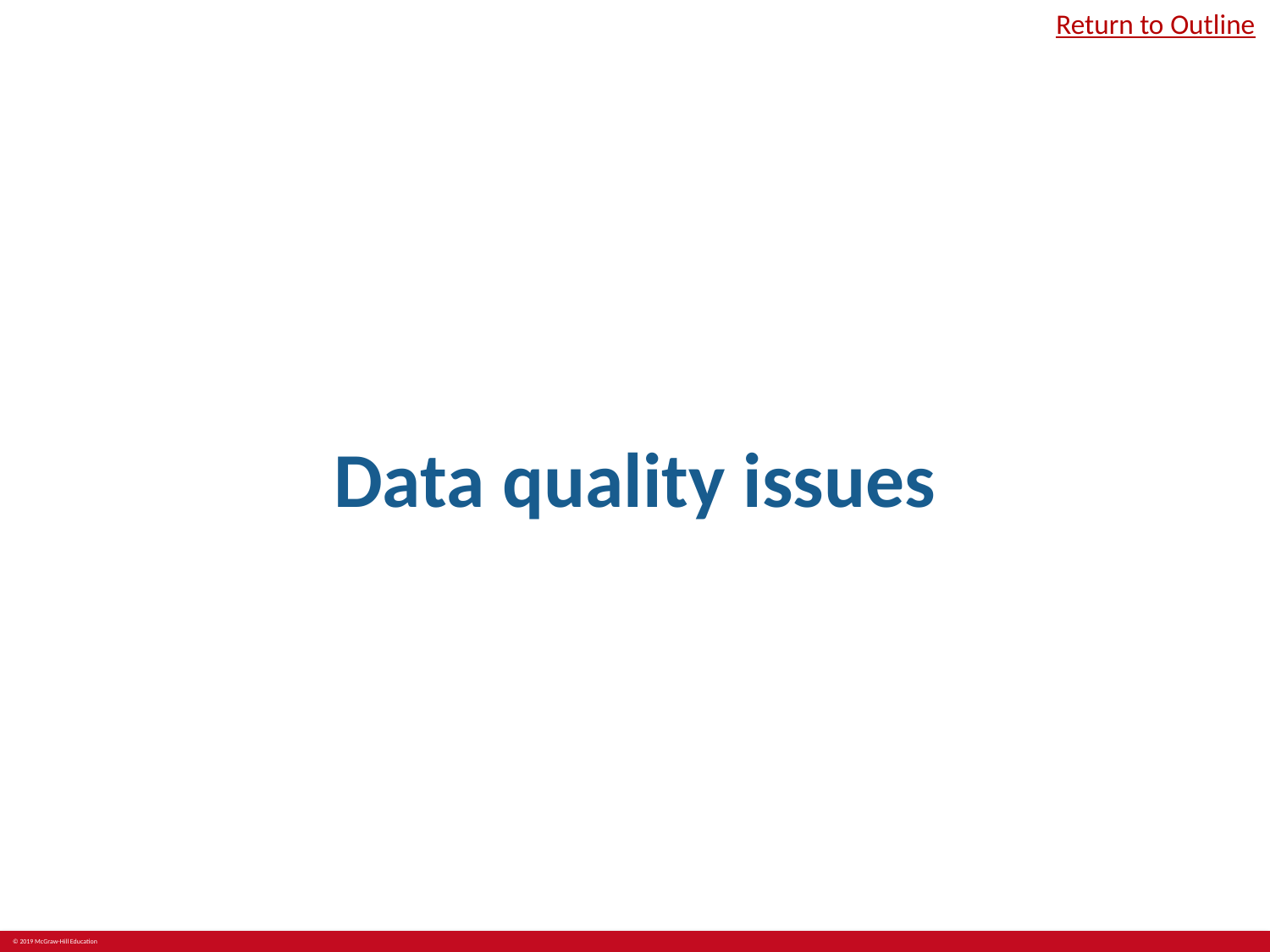

Return to Outline
# Data quality issues